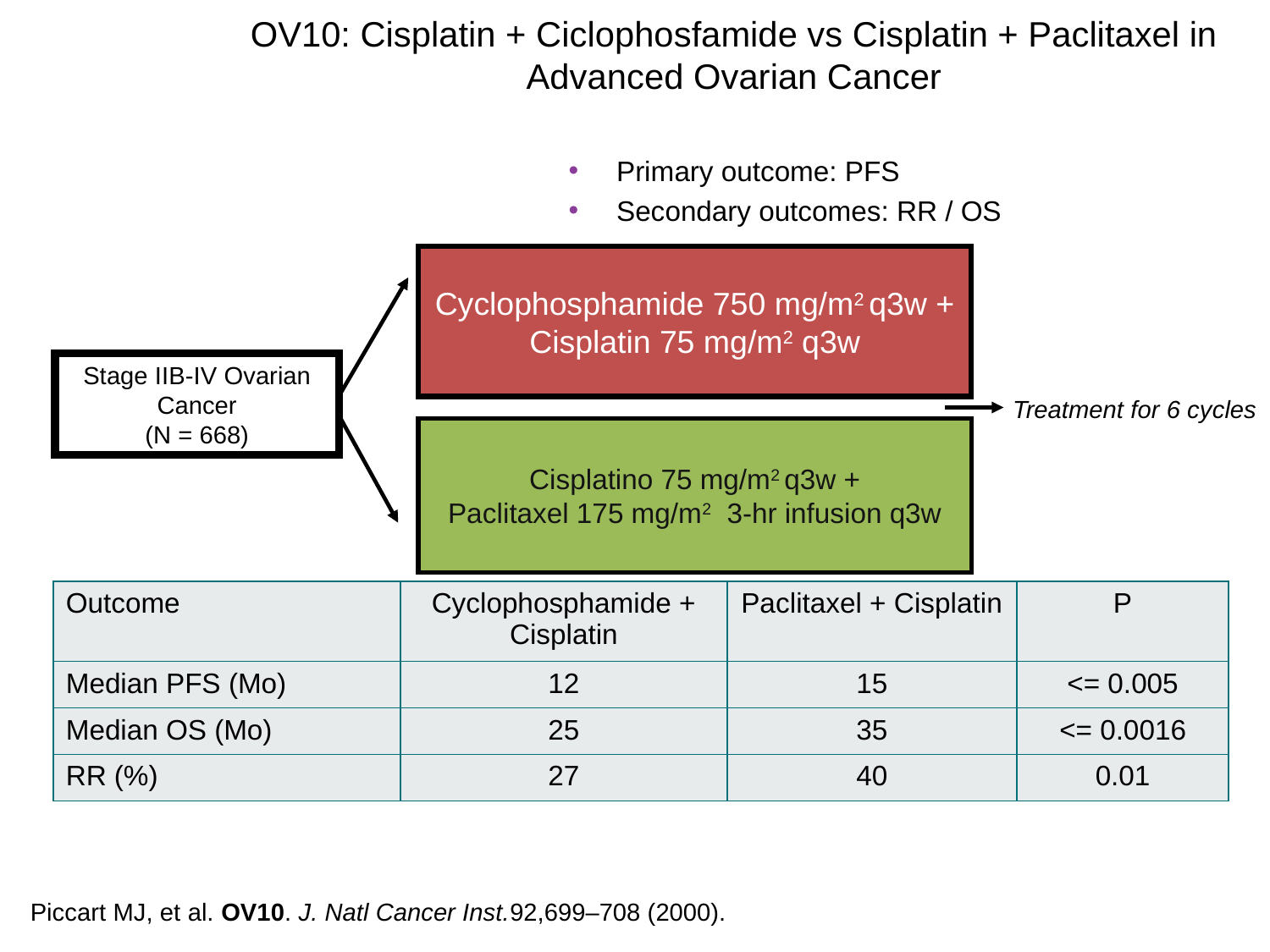

# OV10: Cisplatin + Ciclophosfamide vs Cisplatin + Paclitaxel in Advanced Ovarian Cancer
Primary outcome: PFS
Secondary outcomes: RR / OS
Cyclophosphamide 750 mg/m2 q3w +
Cisplatin 75 mg/m2 q3w

Stage IIB-IV Ovarian Cancer
(N = 668)
Treatment for 6 cycles

Cisplatino 75 mg/m2 q3w +
Paclitaxel 175 mg/m2  3-hr infusion q3w
| Outcome | Cyclophosphamide + Cisplatin | Paclitaxel + Cisplatin | P |
| --- | --- | --- | --- |
| Median PFS (Mo) | 12 | 15 | <= 0.005 |
| Median OS (Mo) | 25 | 35 | <= 0.0016 |
| RR (%) | 27 | 40 | 0.01 |

Piccart MJ, et al. OV10. J. Natl Cancer Inst.92,699–708 (2000).